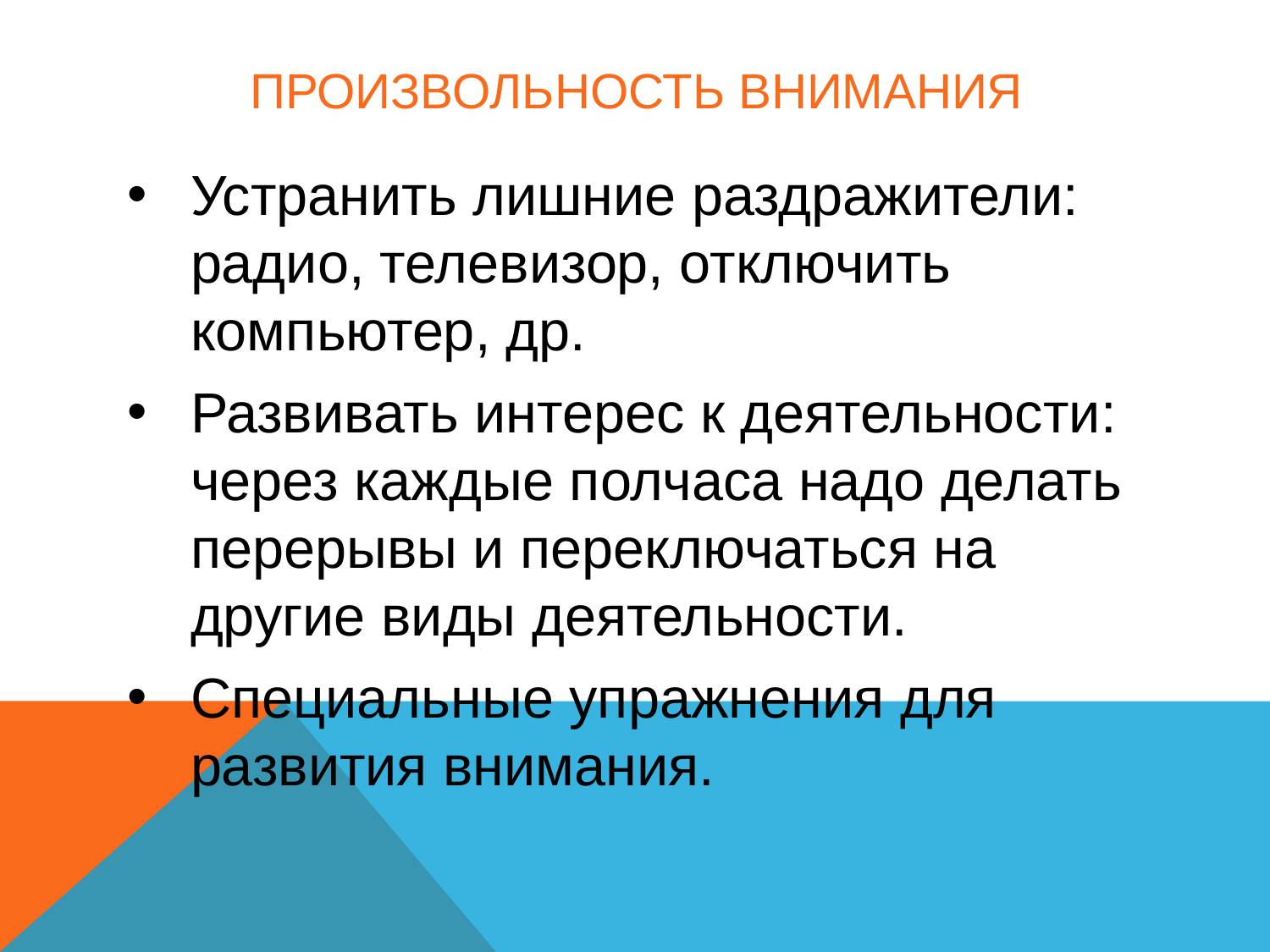

# Произвольность внимания
Устранить лишние раздражители: радио, телевизор, отключить компьютер, др.
Развивать интерес к деятельности: через каждые полчаса надо делать перерывы и переключаться на другие виды деятельности.
Специальные упражнения для развития внимания.